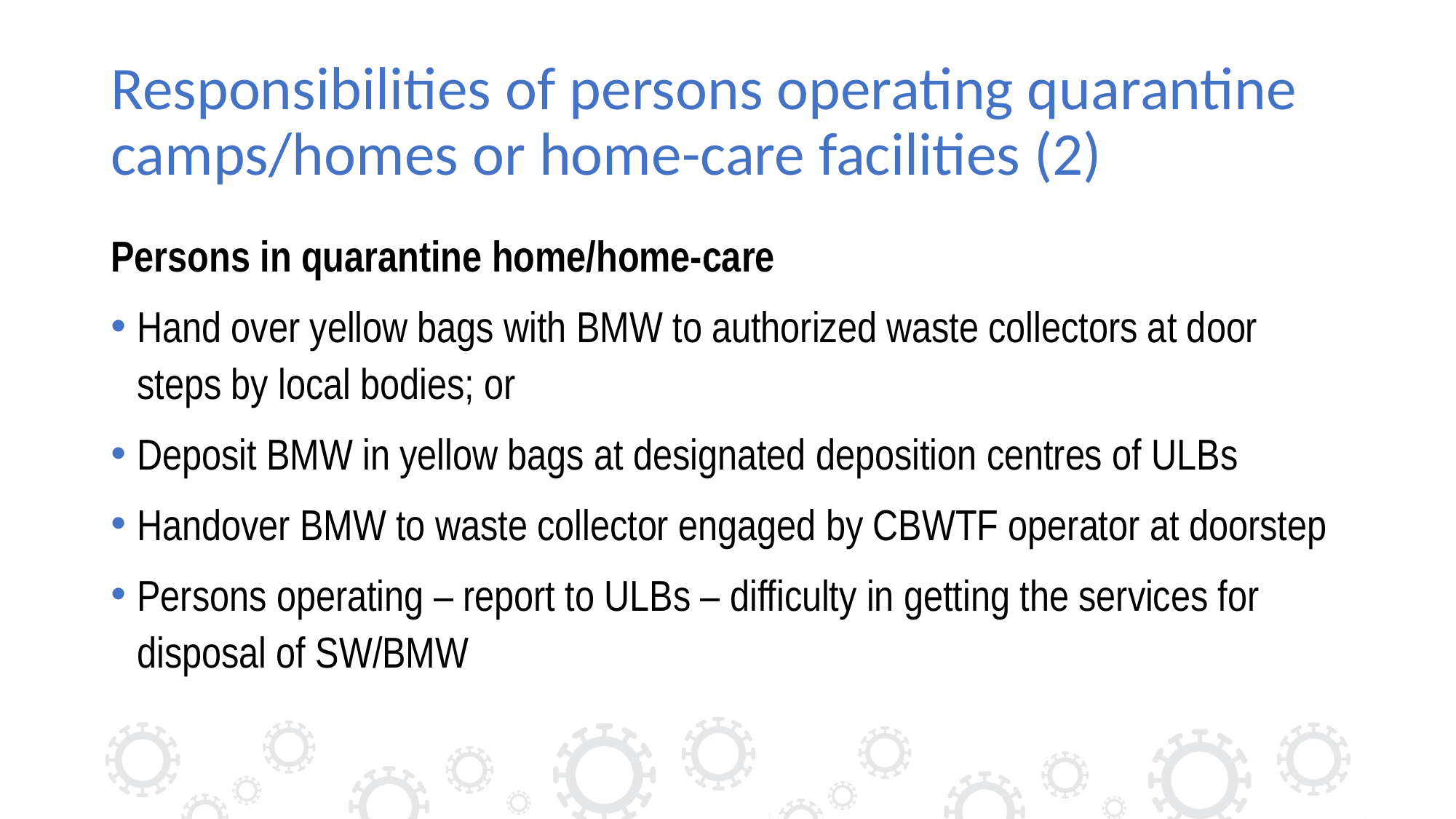

# Responsibilities of persons operating quarantine camps/homes or home-care facilities (2)
Persons in quarantine home/home-care
Hand over yellow bags with BMW to authorized waste collectors at door steps by local bodies; or
Deposit BMW in yellow bags at designated deposition centres of ULBs
Handover BMW to waste collector engaged by CBWTF operator at doorstep
Persons operating – report to ULBs – difficulty in getting the services for disposal of SW/BMW